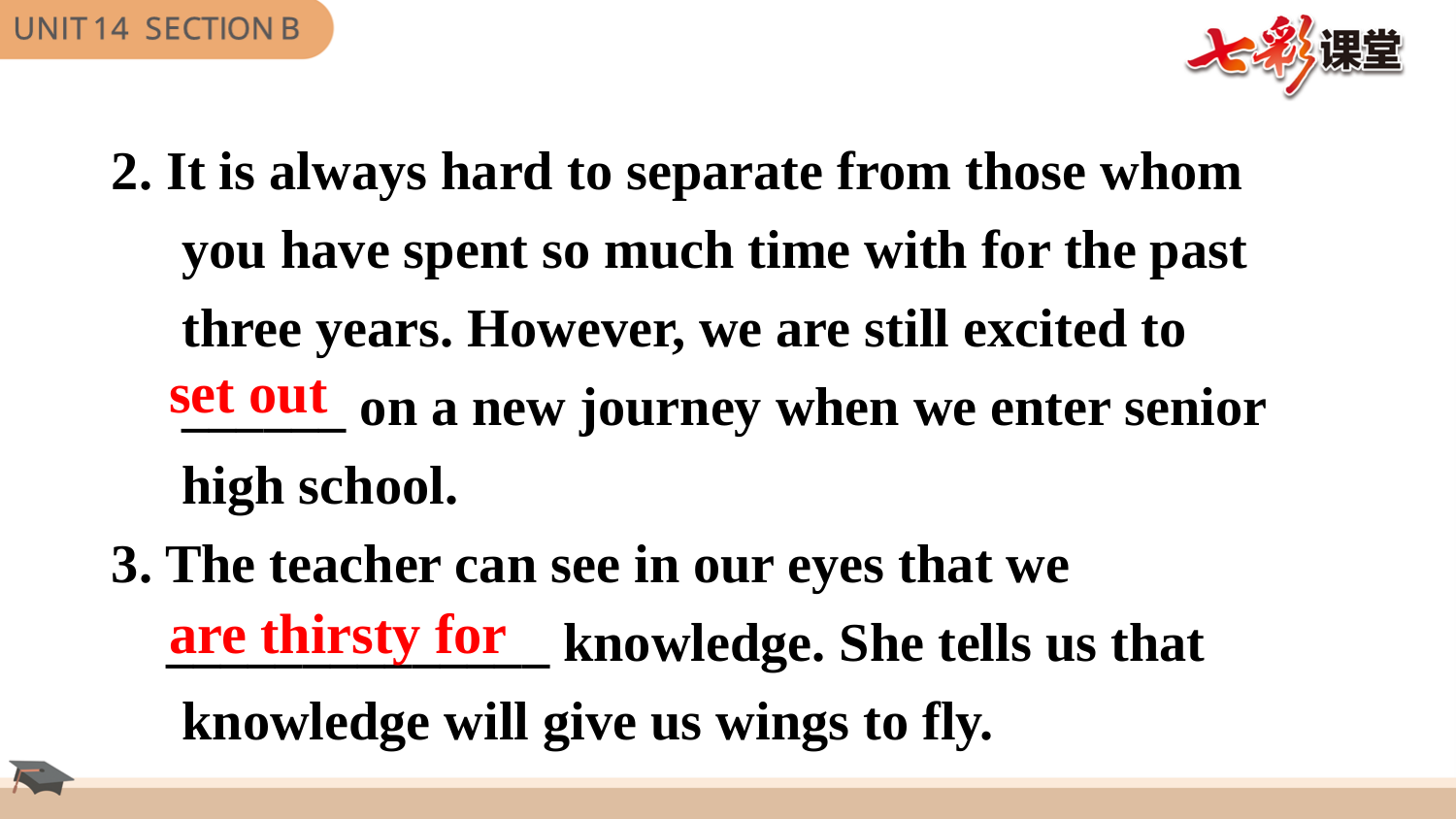

2. It is always hard to separate from those whom you have spent so much time with for the past three years. However, we are still excited to ______ on a new journey when we enter senior high school.
3. The teacher can see in our eyes that we
    ______________ knowledge. She tells us that knowledge will give us wings to fly.
set out
are thirsty for